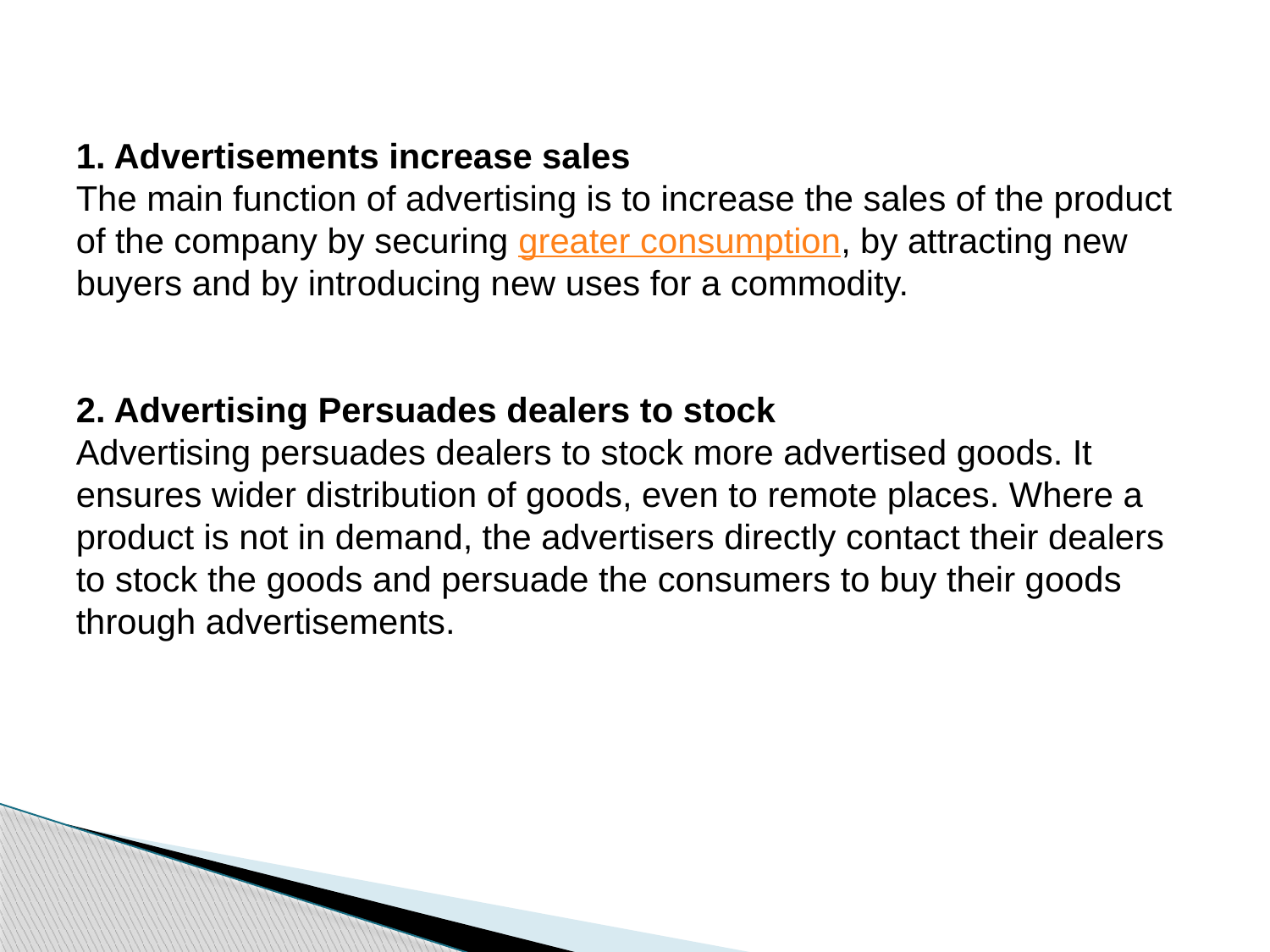

1. Advertisements increase sales
The main function of advertising is to increase the sales of the product of the company by securing greater consumption, by attracting new buyers and by introducing new uses for a commodity.

2. Advertising Persuades dealers to stock
Advertising persuades dealers to stock more advertised goods. It ensures wider distribution of goods, even to remote places. Where a product is not in demand, the advertisers directly contact their dealers to stock the goods and persuade the consumers to buy their goods through advertisements.